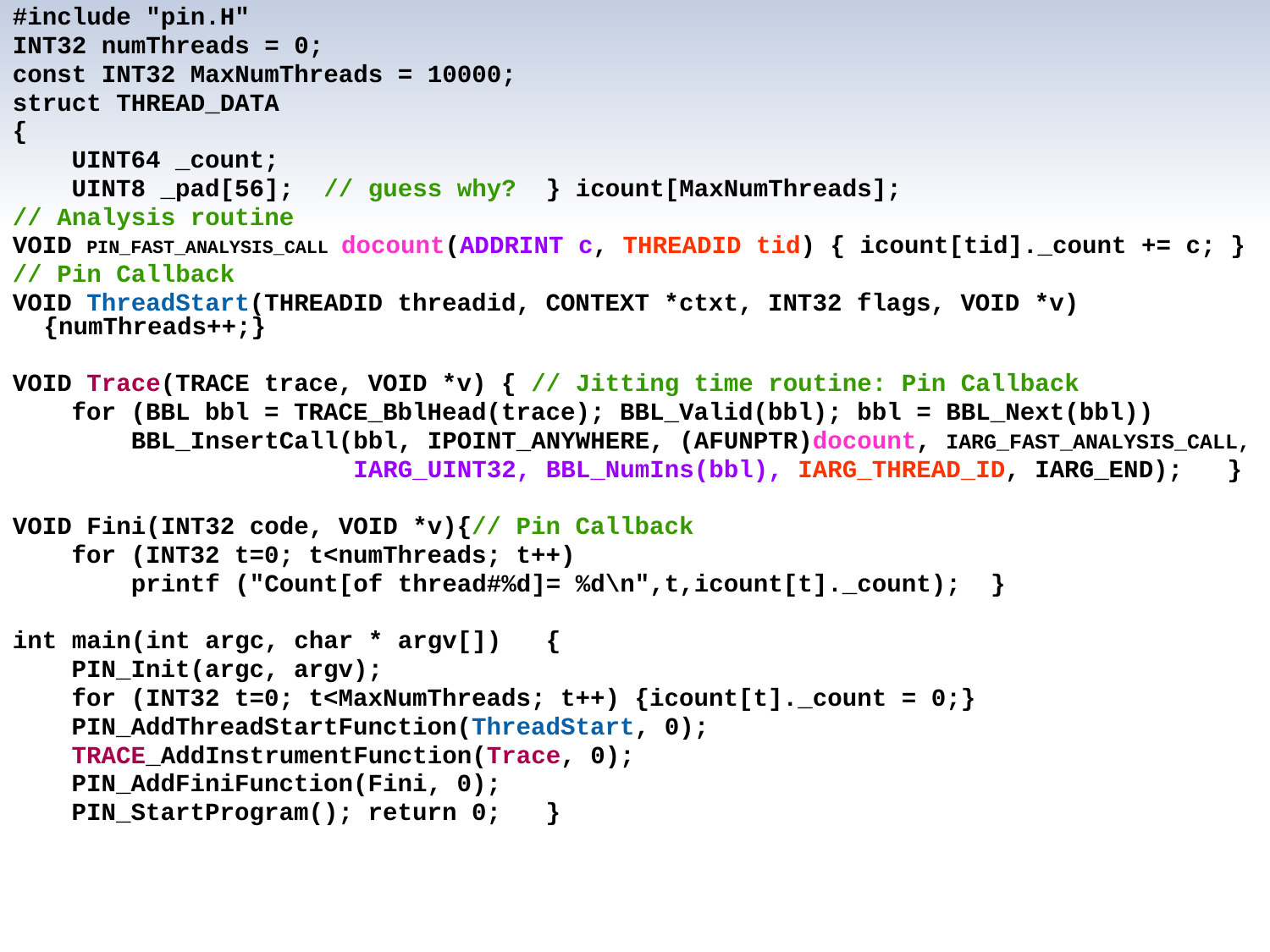

#include "pin.H"
INT32 numThreads = 0;
const INT32 MaxNumThreads = 10000;
struct THREAD_DATA
{
    UINT64 _count;
    UINT8 _pad[56];  // guess why?  } icount[MaxNumThreads];
// Analysis routine
VOID PIN_FAST_ANALYSIS_CALL docount(ADDRINT c, THREADID tid) { icount[tid]._count += c; }
// Pin Callback
VOID ThreadStart(THREADID threadid, CONTEXT *ctxt, INT32 flags, VOID *v) {numThreads++;}

VOID Trace(TRACE trace, VOID *v) { // Jitting time routine: Pin Callback
    for (BBL bbl = TRACE_BblHead(trace); BBL_Valid(bbl); bbl = BBL_Next(bbl))
        BBL_InsertCall(bbl, IPOINT_ANYWHERE, (AFUNPTR)docount, IARG_FAST_ANALYSIS_CALL,
                       IARG_UINT32, BBL_NumIns(bbl), IARG_THREAD_ID, IARG_END);   }

VOID Fini(INT32 code, VOID *v){// Pin Callback
    for (INT32 t=0; t<numThreads; t++)
        printf ("Count[of thread#%d]= %d\n",t,icount[t]._count);  }

int main(int argc, char * argv[])   {
    PIN_Init(argc, argv);
    for (INT32 t=0; t<MaxNumThreads; t++) {icount[t]._count = 0;}
    PIN_AddThreadStartFunction(ThreadStart, 0);
    TRACE_AddInstrumentFunction(Trace, 0);
    PIN_AddFiniFunction(Fini, 0);
    PIN_StartProgram(); return 0;   }